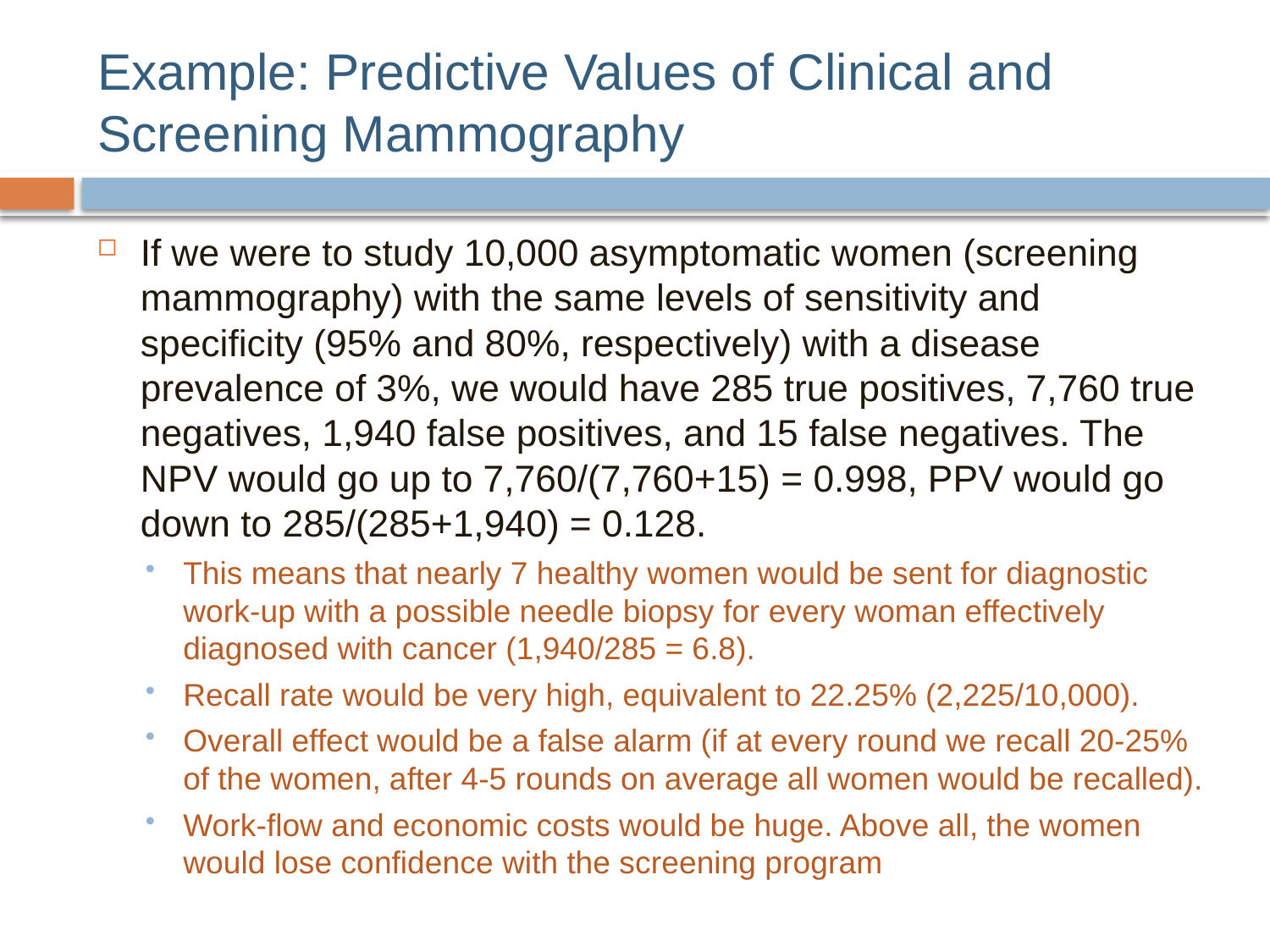

# Example: Predictive Values of Clinical and Screening Mammography
If we were to study 10,000 asymptomatic women (screening mammography) with the same levels of sensitivity and specificity (95% and 80%, respectively) with a disease prevalence of 3%, we would have 285 true positives, 7,760 true negatives, 1,940 false positives, and 15 false negatives. The NPV would go up to 7,760/(7,760+15) = 0.998, PPV would go down to 285/(285+1,940) = 0.128.
This means that nearly 7 healthy women would be sent for diagnostic work-up with a possible needle biopsy for every woman effectively diagnosed with cancer (1,940/285 = 6.8).
Recall rate would be very high, equivalent to 22.25% (2,225/10,000).
Overall effect would be a false alarm (if at every round we recall 20-25% of the women, after 4-5 rounds on average all women would be recalled).
Work-flow and economic costs would be huge. Above all, the women would lose confidence with the screening program